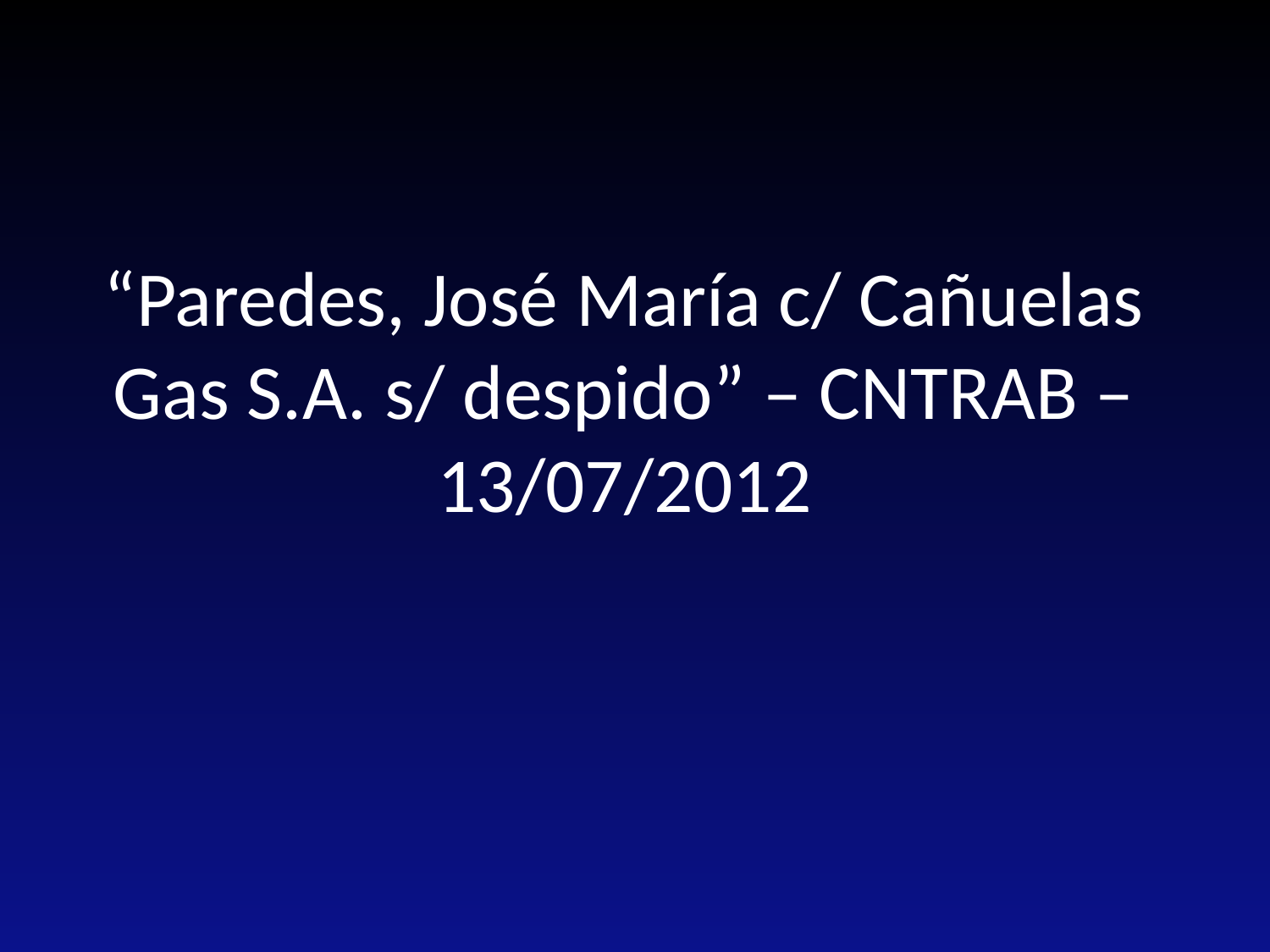

# “Paredes, José María c/ Cañuelas Gas S.A. s/ despido” – CNTRAB – 13/07/2012